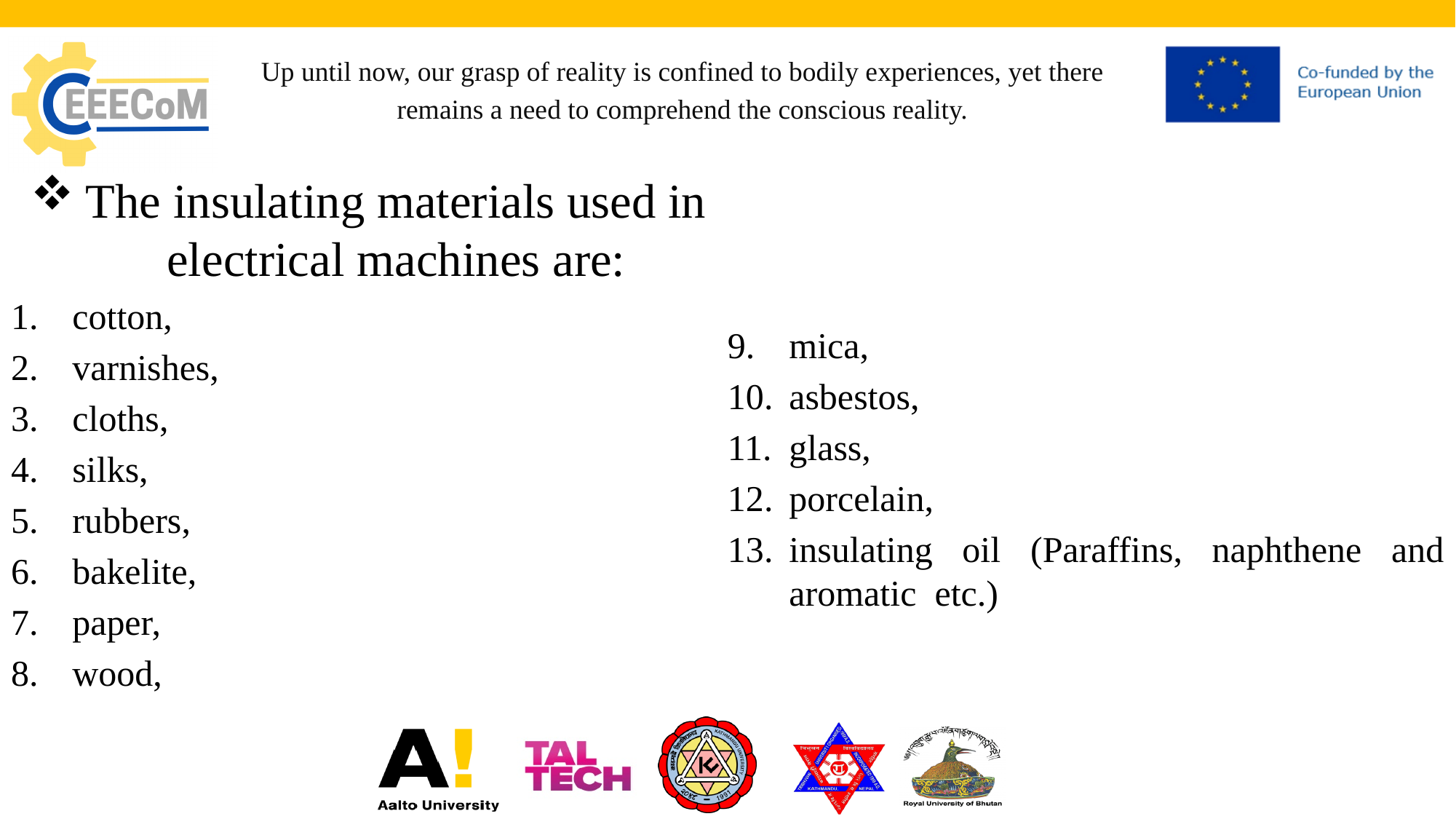

# Up until now, our grasp of reality is confined to bodily experiences, yet there remains a need to comprehend the conscious reality.
The insulating materials used in electrical machines are:
cotton,
varnishes,
cloths,
silks,
rubbers,
bakelite,
paper,
wood,

mica,
asbestos,
glass,
porcelain,
insulating oil (Paraffins, naphthene and aromatic  etc.)